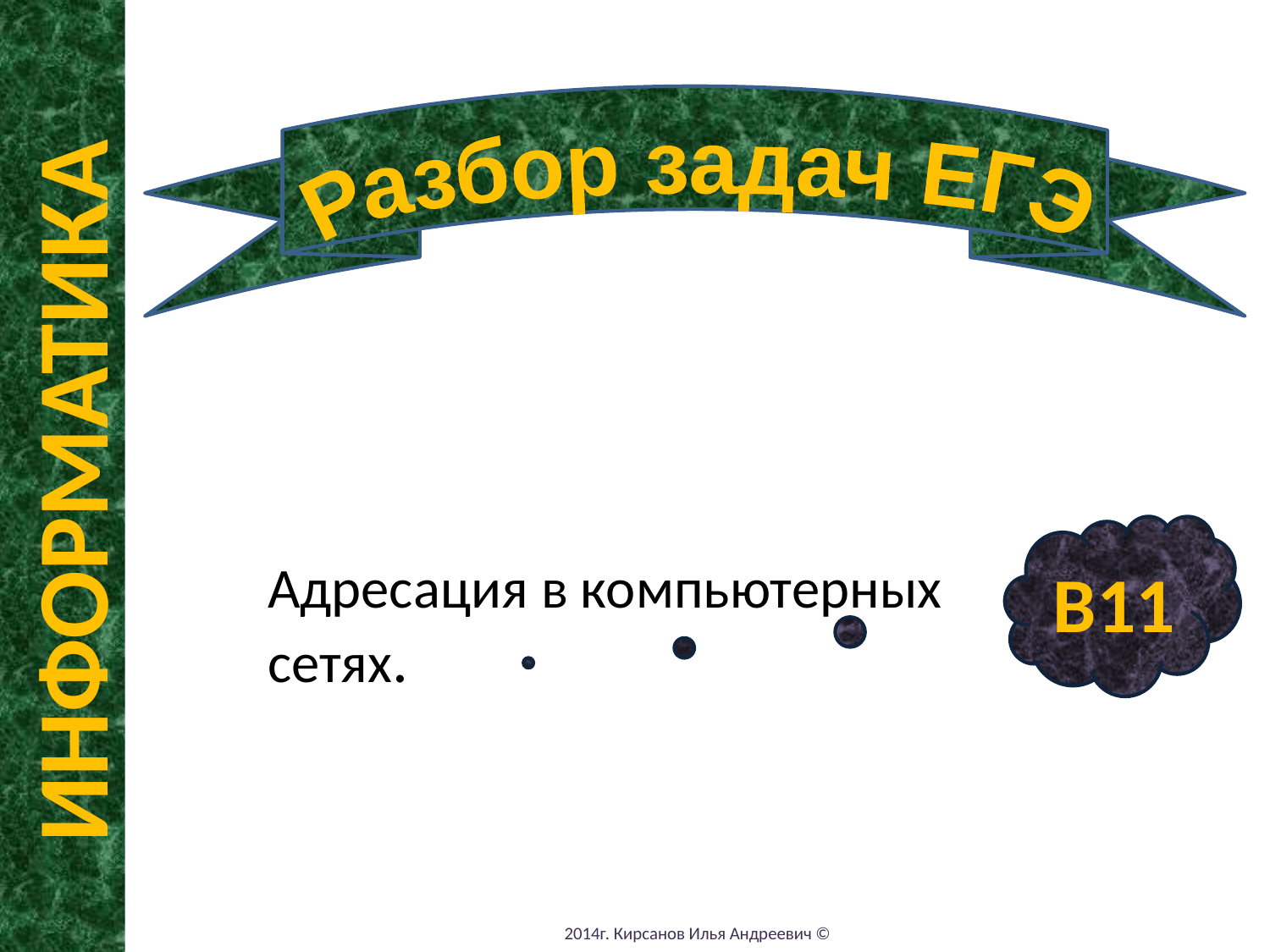

Разбор задач ЕГЭ
ИНФОРМАТИКА
Адресация в компьютерных сетях.
В11
2014г. Кирсанов Илья Андреевич ©